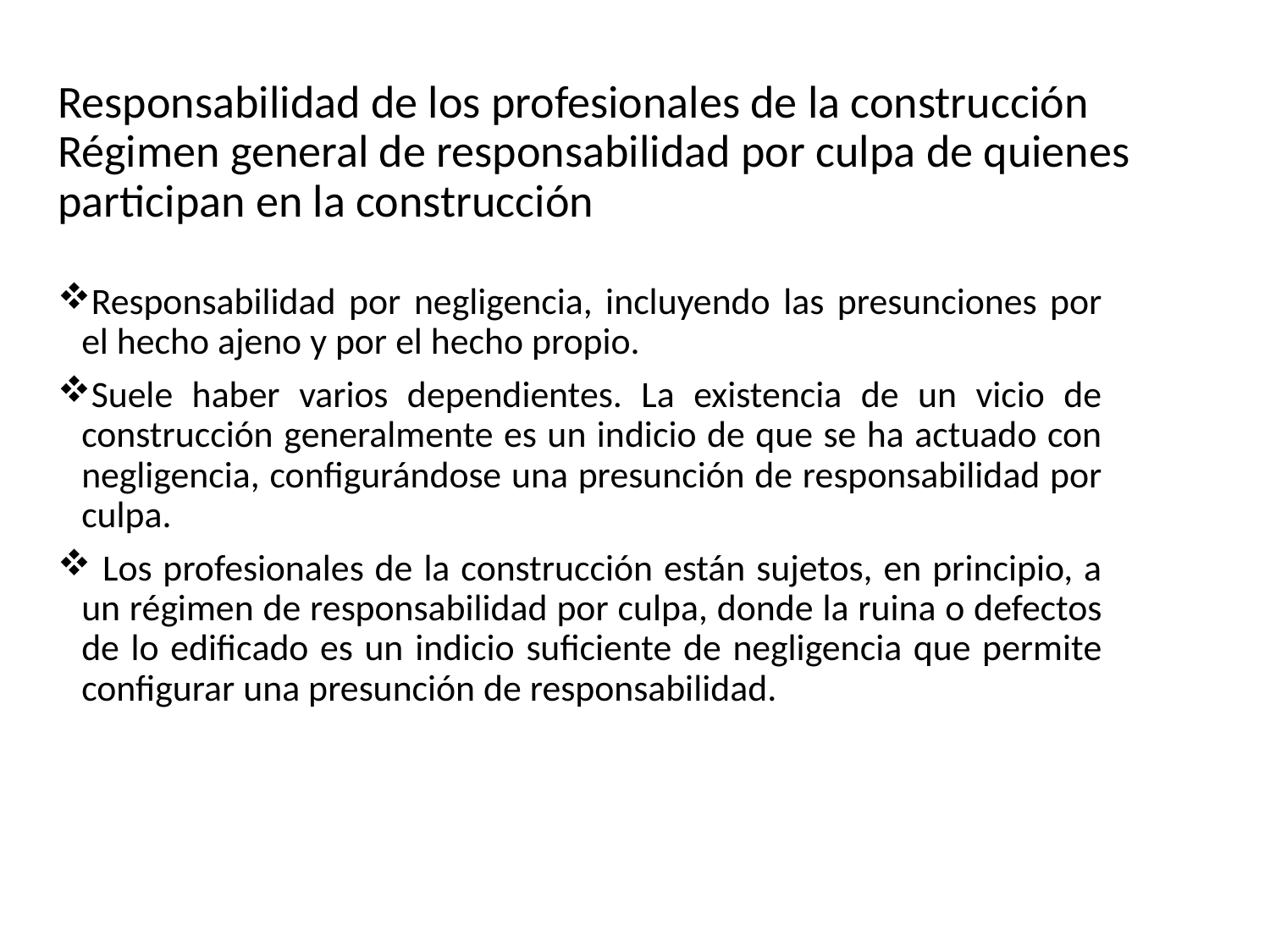

# Responsabilidad de los profesionales de la construcción Régimen general de responsabilidad por culpa de quienes participan en la construcción
Responsabilidad por negligencia, incluyendo las presunciones por el hecho ajeno y por el hecho propio.
Suele haber varios dependientes. La existencia de un vicio de construcción generalmente es un indicio de que se ha actuado con negligencia, configurándose una presunción de responsabilidad por culpa.
 Los profesionales de la construcción están sujetos, en principio, a un régimen de responsabilidad por culpa, donde la ruina o defectos de lo edificado es un indicio suficiente de negligencia que permite configurar una presunción de responsabilidad.